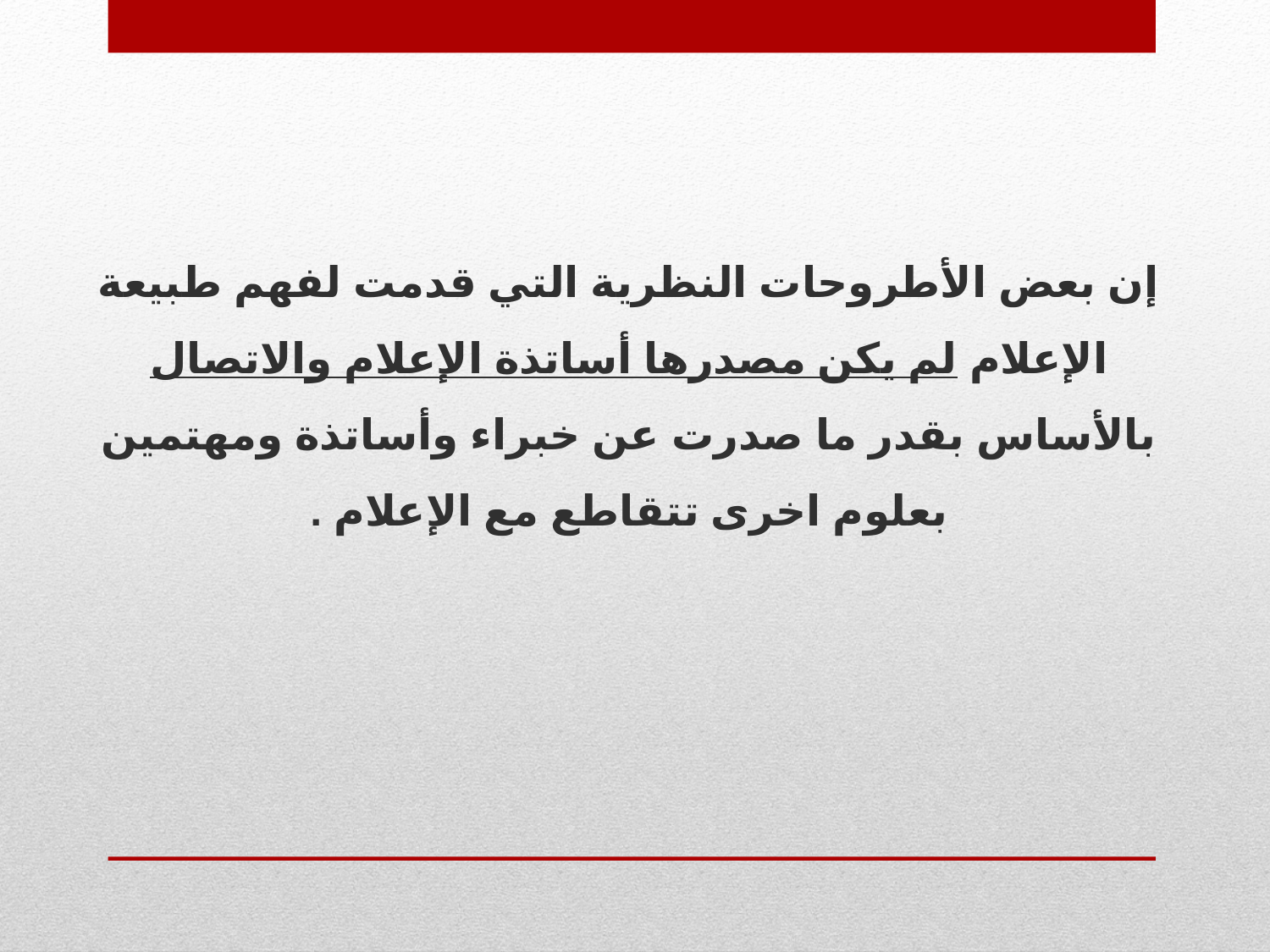

إن بعض الأطروحات النظرية التي قدمت لفهم طبيعة الإعلام لم يكن مصدرها أساتذة الإعلام والاتصال بالأساس بقدر ما صدرت عن خبراء وأساتذة ومهتمين بعلوم اخرى تتقاطع مع الإعلام .